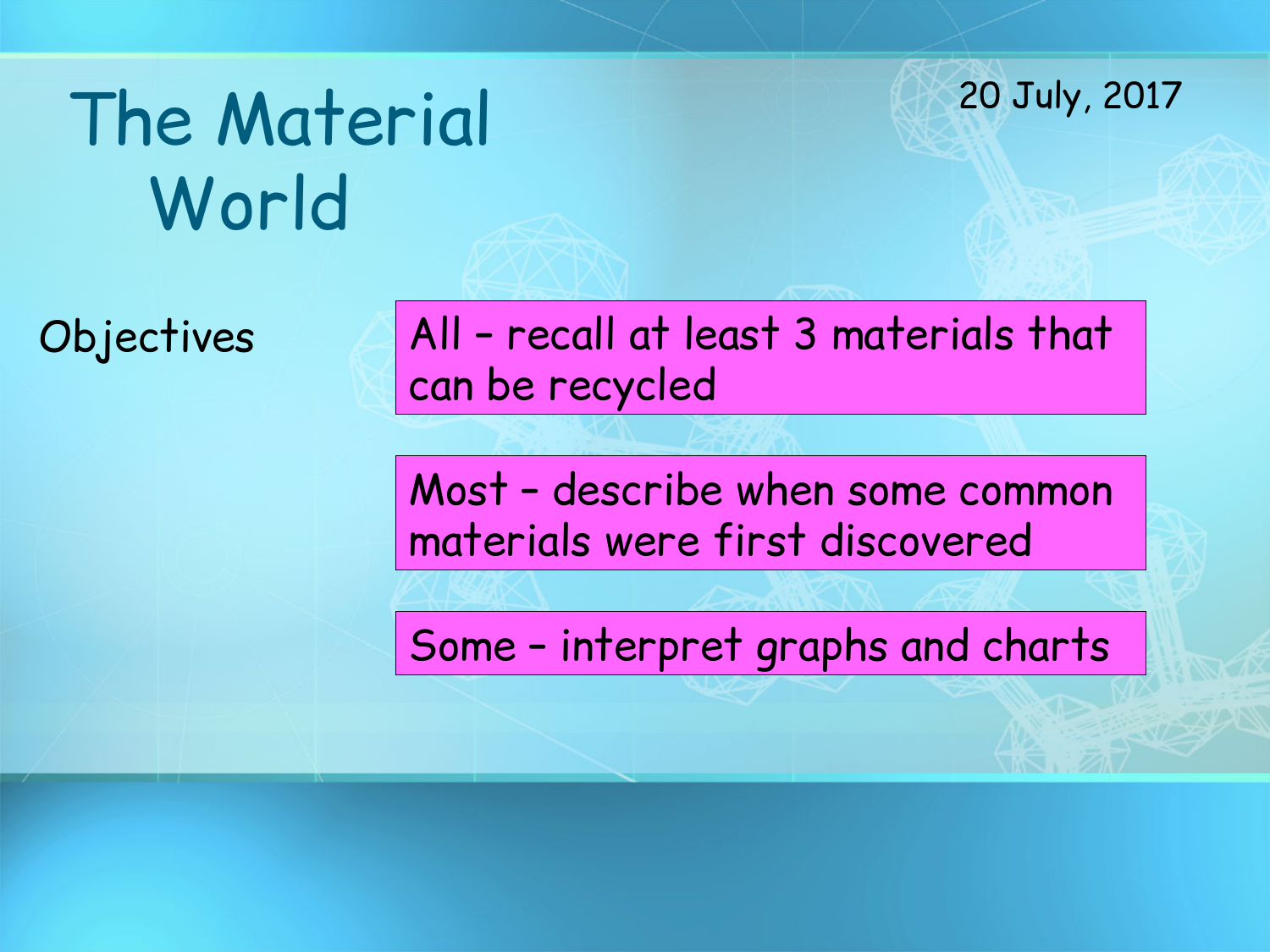

20 July, 2017
# The Material World
All – recall at least 3 materials that can be recycled
Objectives
Most – describe when some common materials were first discovered
Some – interpret graphs and charts